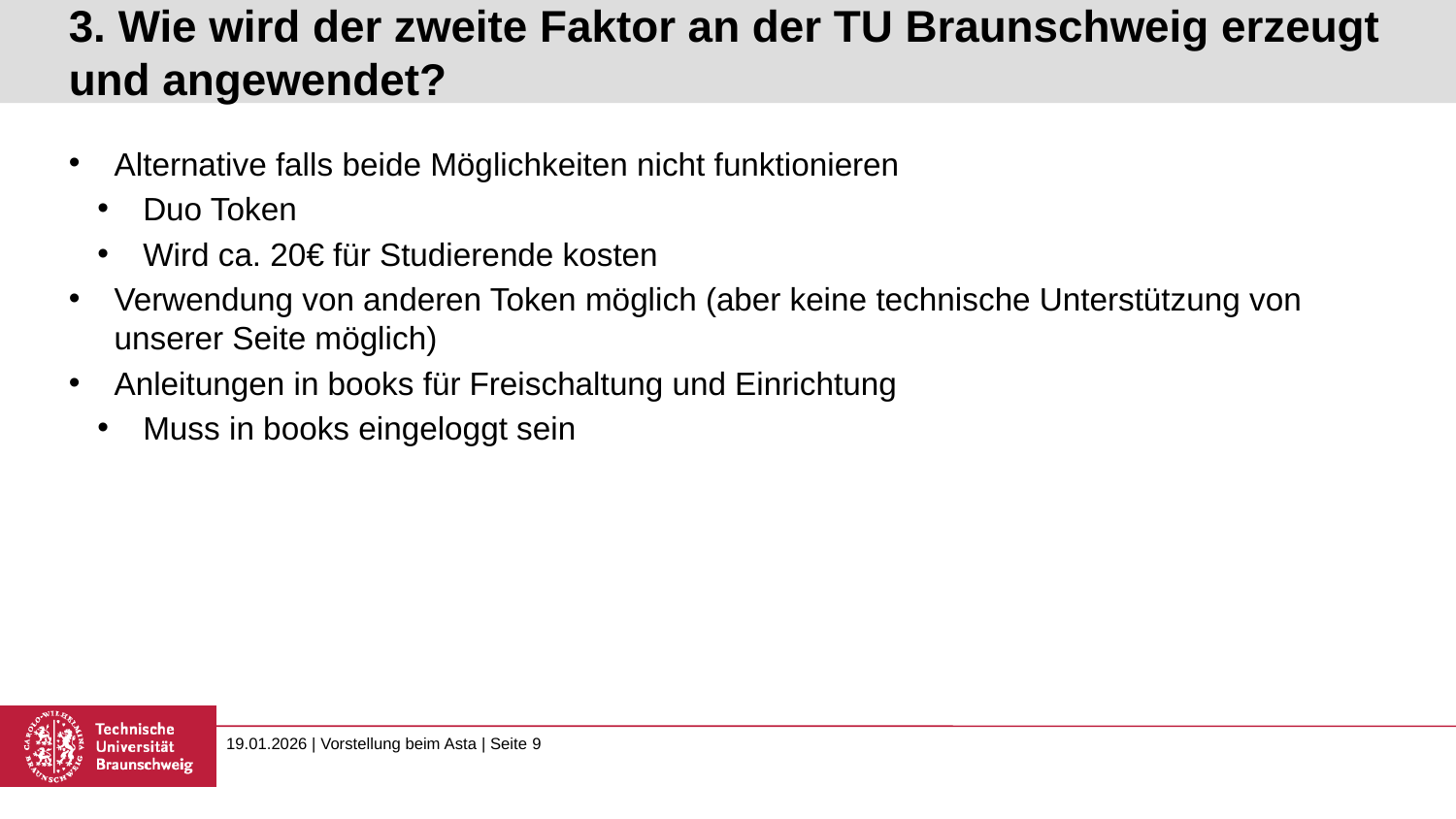

# 3. Wie wird der zweite Faktor an der TU Braunschweig erzeugt und angewendet?
Alternative falls beide Möglichkeiten nicht funktionieren
Duo Token
Wird ca. 20€ für Studierende kosten
Verwendung von anderen Token möglich (aber keine technische Unterstützung von unserer Seite möglich)
Anleitungen in books für Freischaltung und Einrichtung
Muss in books eingeloggt sein